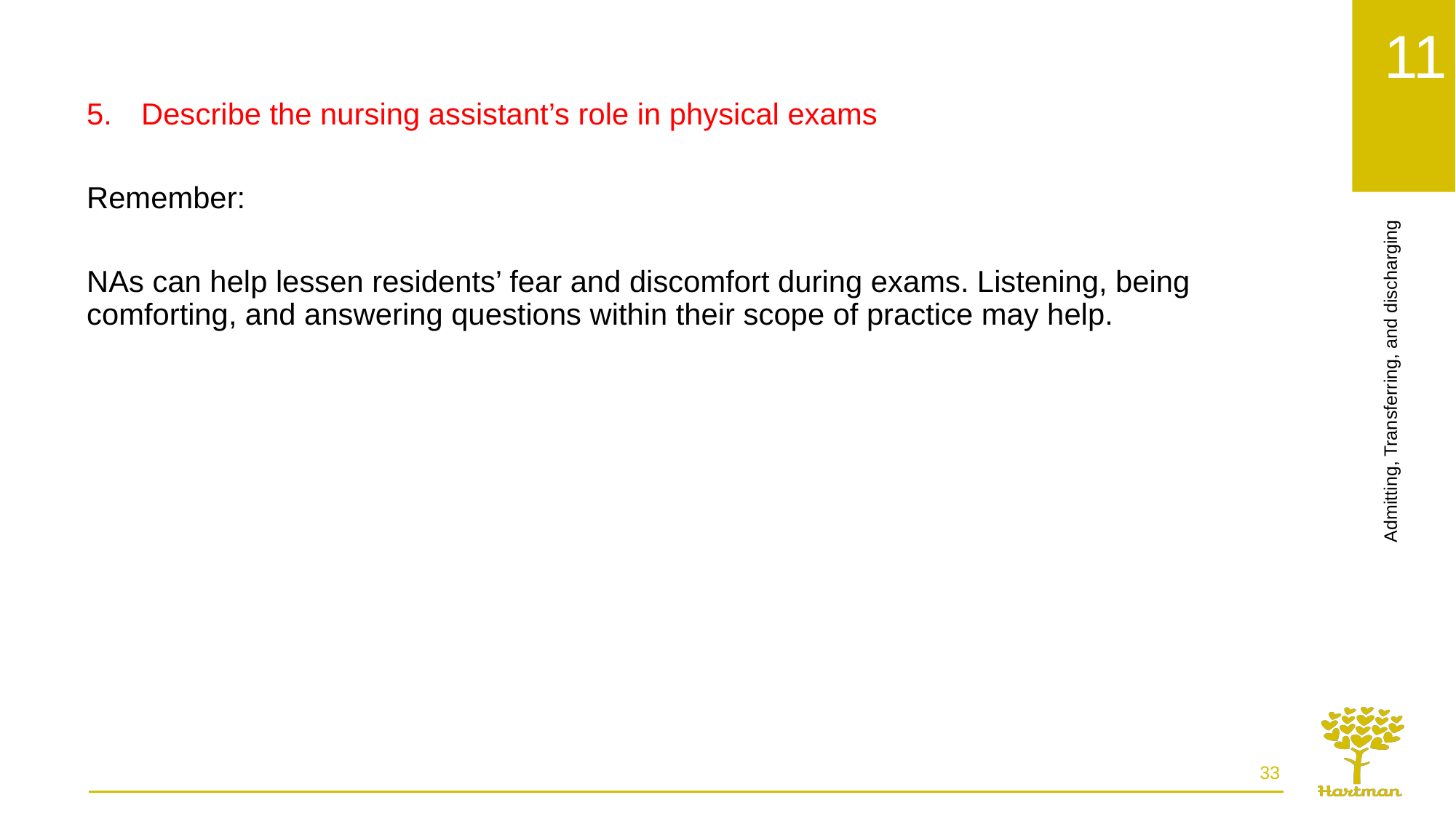

Describe the nursing assistant’s role in physical exams

Remember:

NAs can help lessen residents’ fear and discomfort during exams. Listening, being comforting, and answering questions within their scope of practice may help.

33